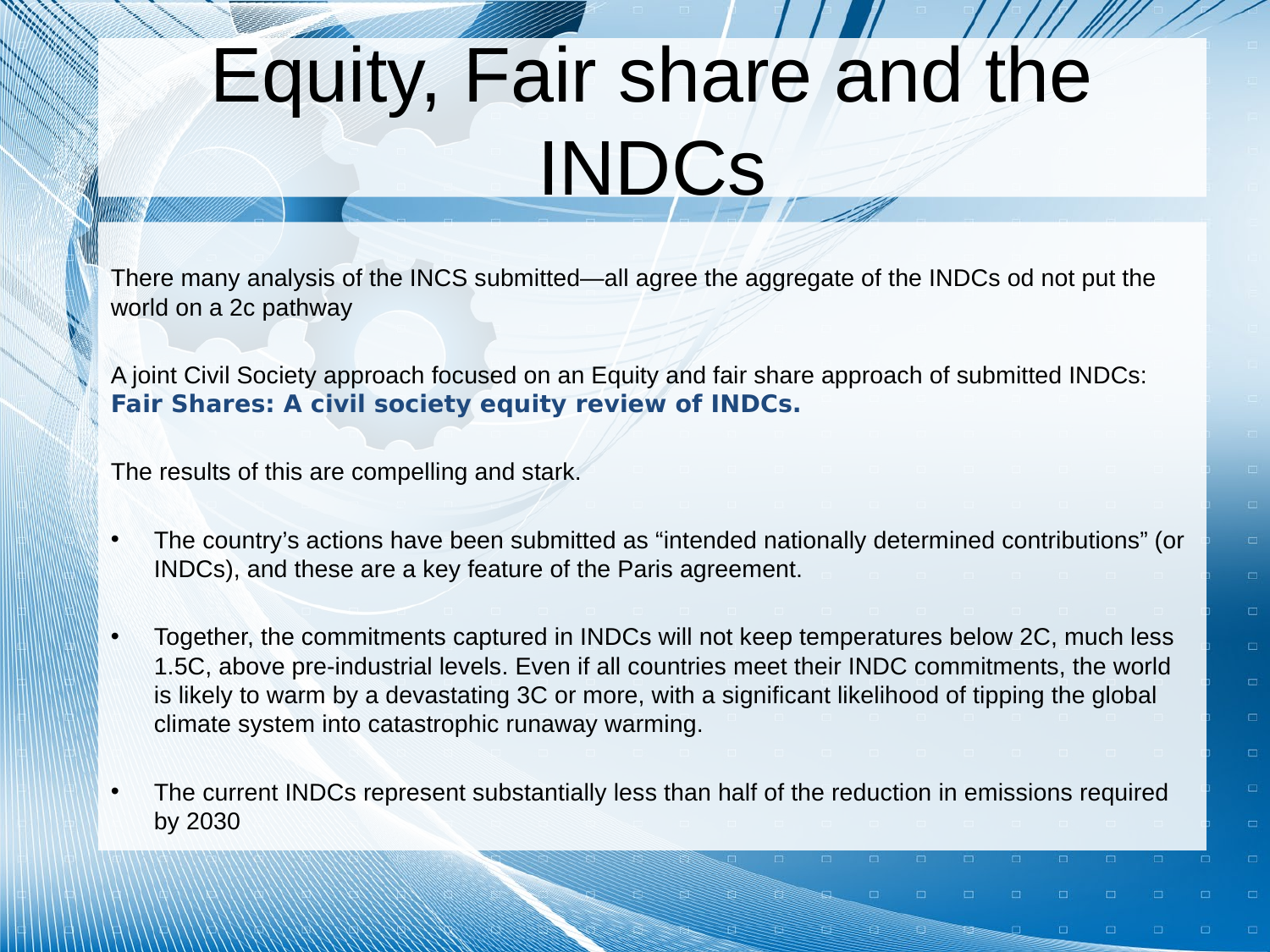

# Equity, Fair share and the INDCs

There many analysis of the INCS submitted—all agree the aggregate of the INDCs od not put the world on a 2c pathway

A joint Civil Society approach focused on an Equity and fair share approach of submitted INDCs: Fair Shares: A civil society equity review of INDCs.

The results of this are compelling and stark.

The country’s actions have been submitted as “intended nationally determined contributions” (or INDCs), and these are a key feature of the Paris agreement.

Together, the commitments captured in INDCs will not keep temperatures below 2C, much less 1.5C, above pre-industrial levels. Even if all countries meet their INDC commitments, the world is likely to warm by a devastating 3C or more, with a significant likelihood of tipping the global climate system into catastrophic runaway warming.

The current INDCs represent substantially less than half of the reduction in emissions required by 2030